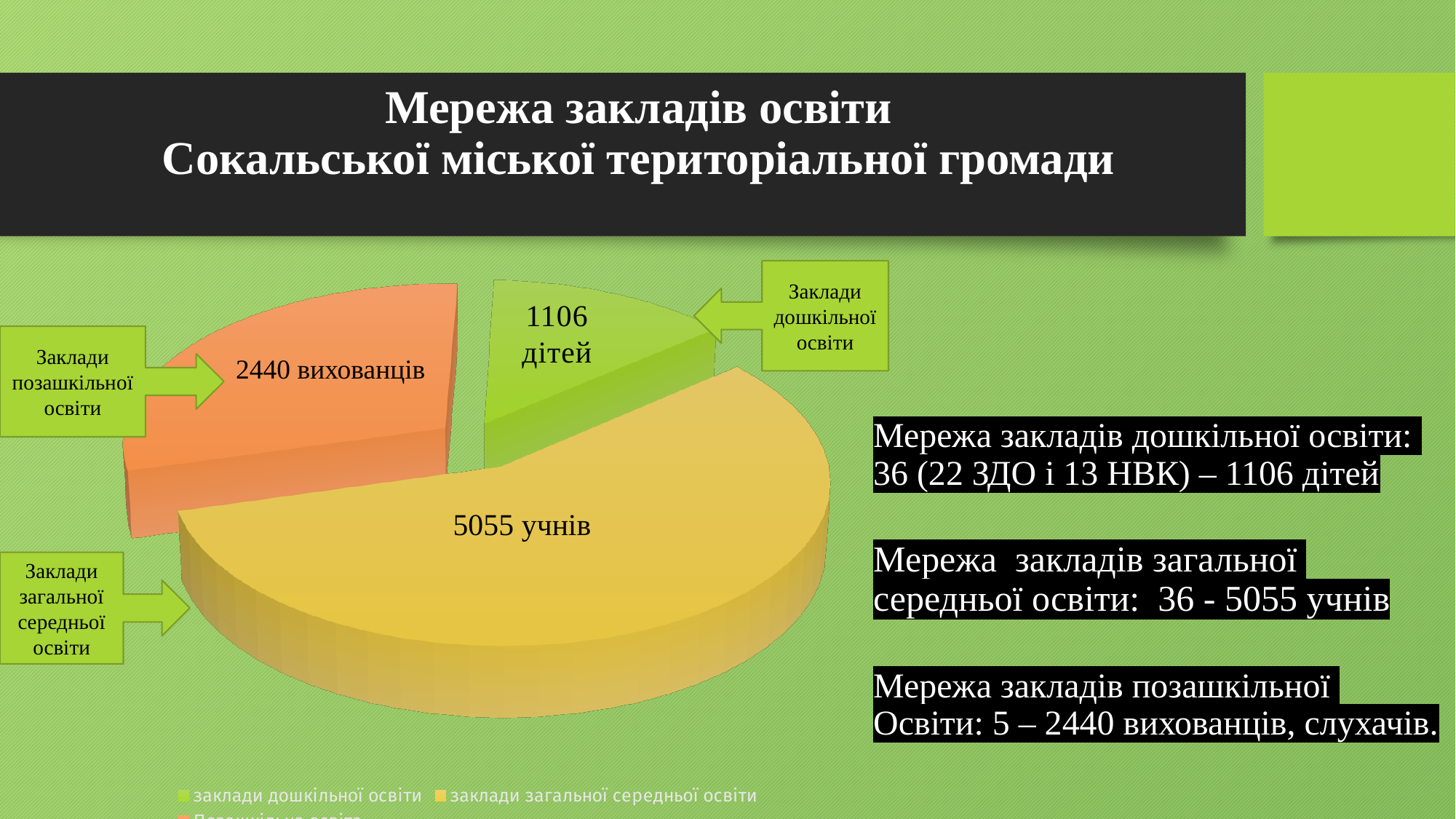

# Мережа закладів освіти Сокальської міської територіальної громади

[unsupported chart]

Заклади дошкільної освіти
1106
дітей
Заклади позашкільної освіти
2440 вихованців
Мережа закладів дошкільної освіти:
36 (22 ЗДО і 13 НВК) – 1106 дітей
5055 учнів
Мережа  закладів загальної
середньої освіти:  36 - 5055 учнів
Заклади загальної середньої освіти
Мережа закладів позашкільної
Освіти: 5 – 2440 вихованців, слухачів.